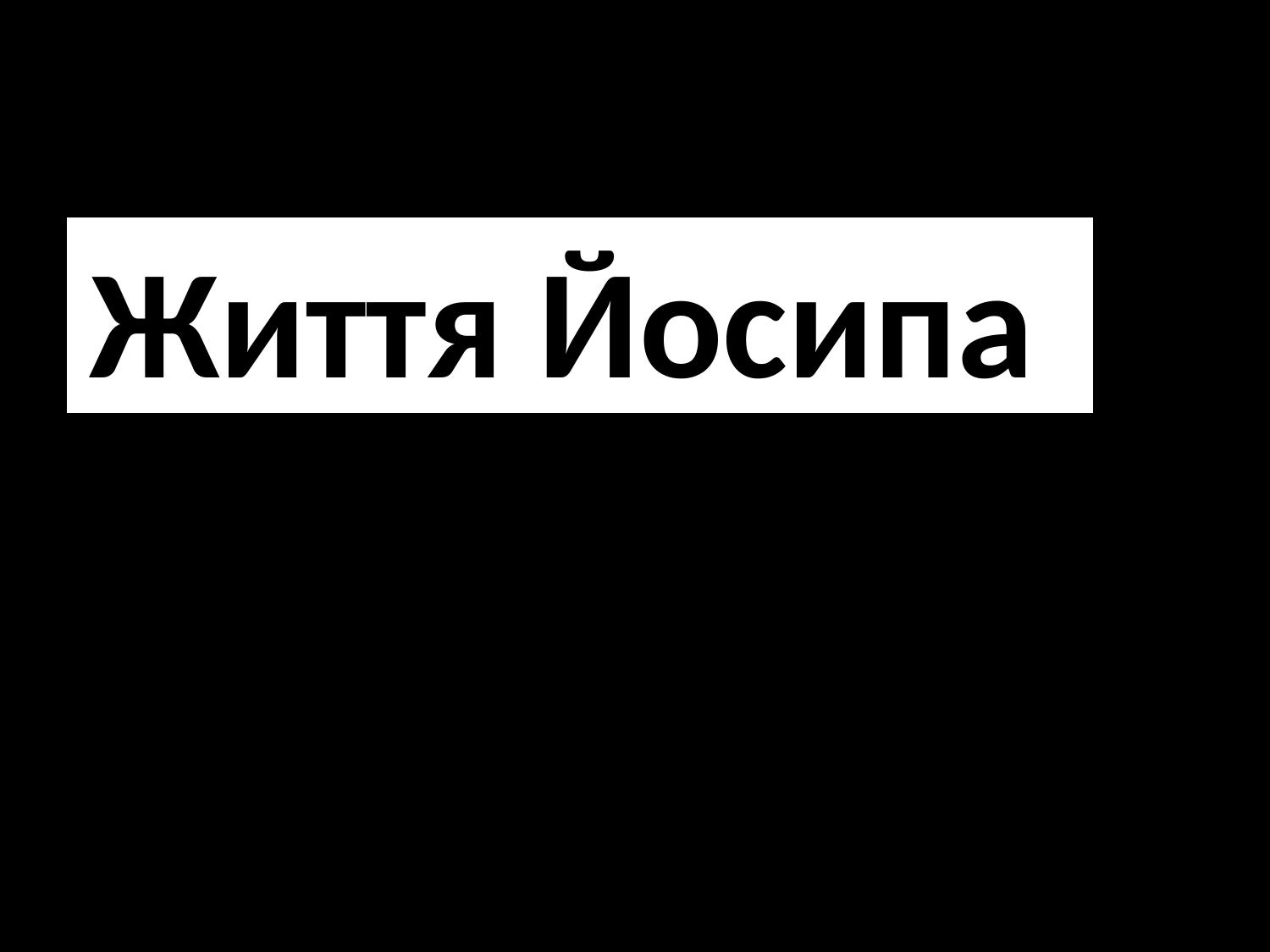

#
Життя Йосипа
Урок 5.
Акторські здібності чи щирість